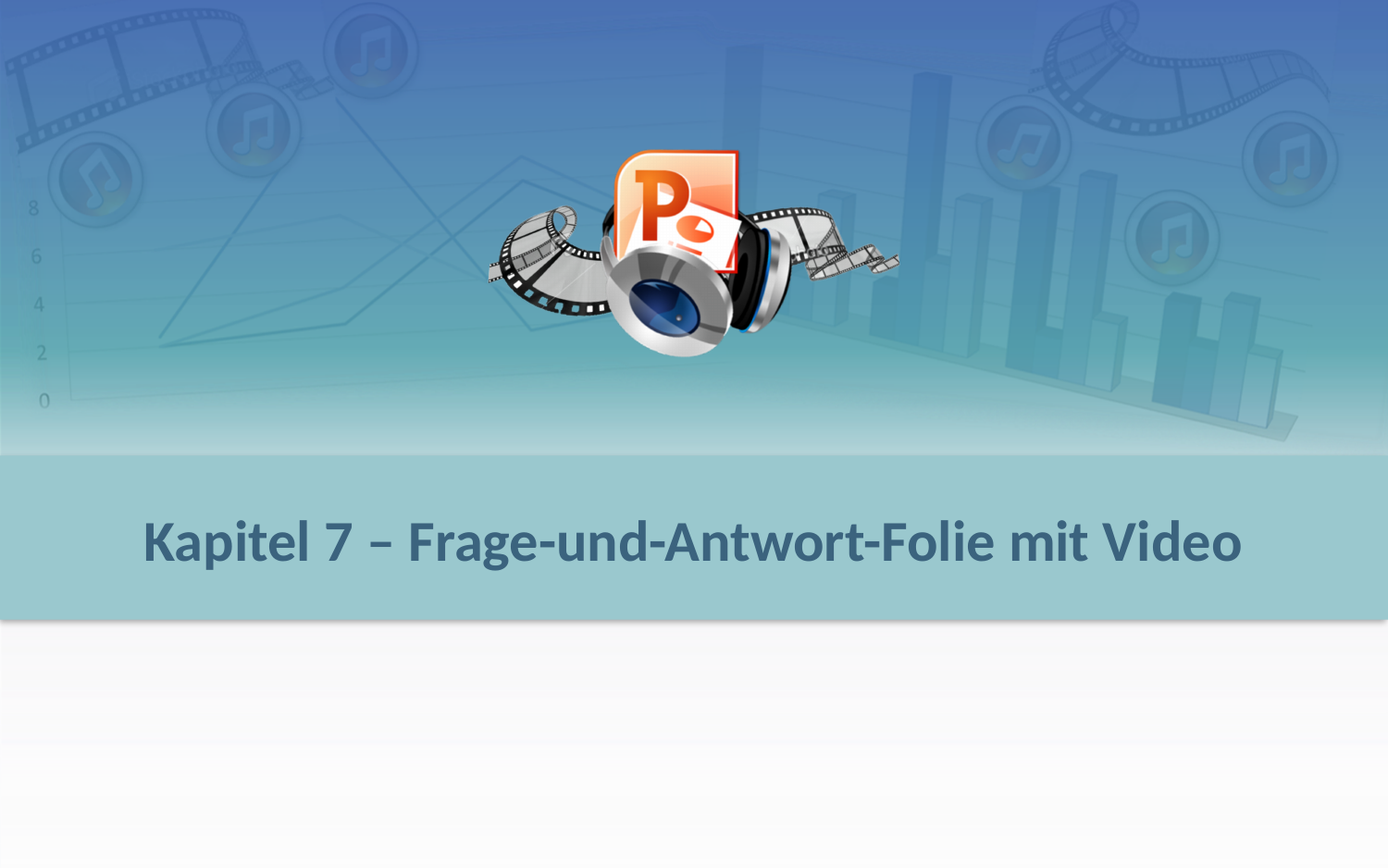

# Kapitel 7 – Frage-und-Antwort-Folie mit Video